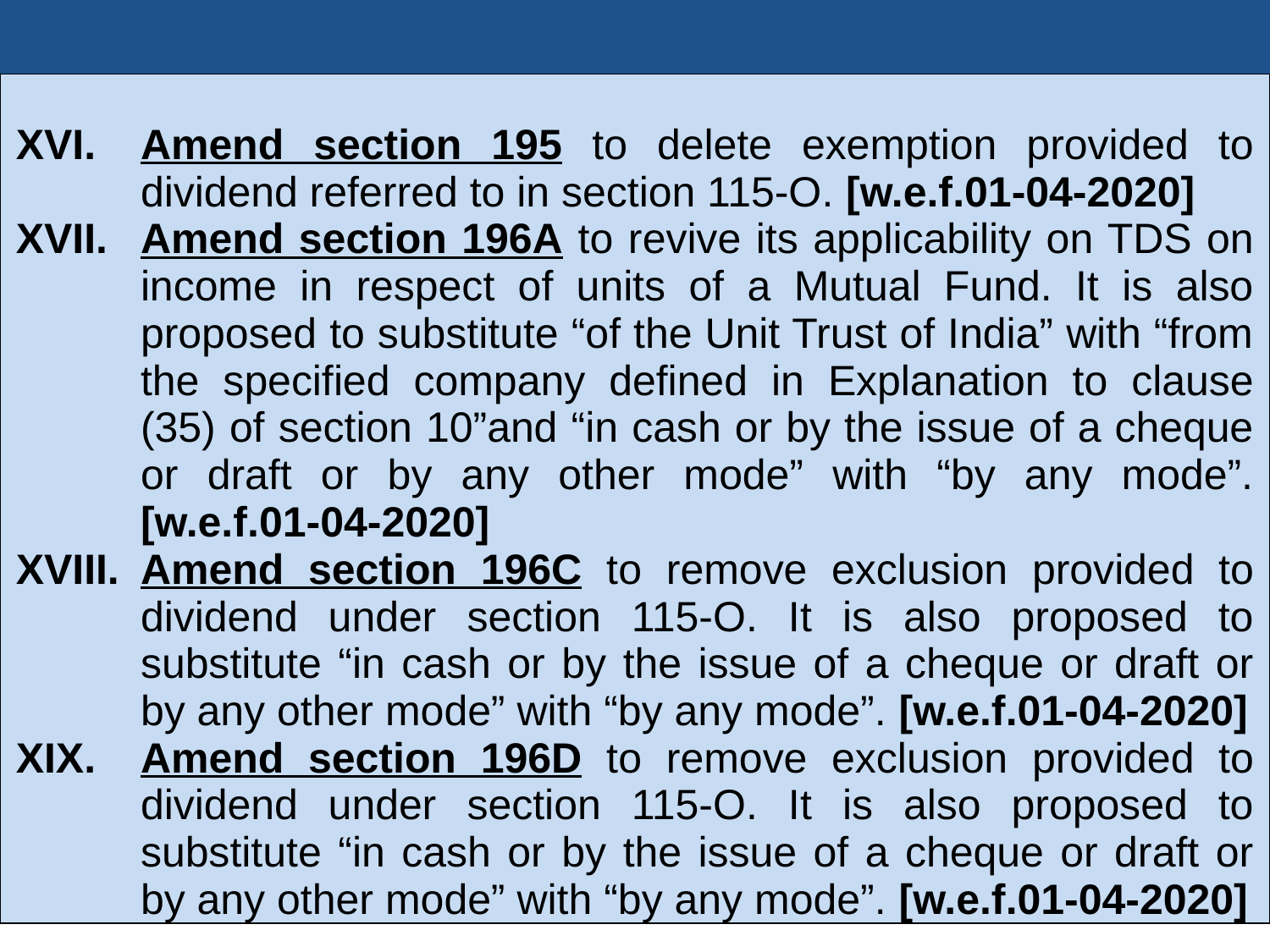

Contd….
#
| Amend section 195 to delete exemption provided to dividend referred to in section 115-O. [w.e.f.01-04-2020] Amend section 196A to revive its applicability on TDS on income in respect of units of a Mutual Fund. It is also proposed to substitute “of the Unit Trust of India” with “from the specified company defined in Explanation to clause (35) of section 10”and “in cash or by the issue of a cheque or draft or by any other mode” with “by any mode”. [w.e.f.01-04-2020] Amend section 196C to remove exclusion provided to dividend under section 115-O. It is also proposed to substitute “in cash or by the issue of a cheque or draft or by any other mode” with “by any mode”. [w.e.f.01-04-2020] Amend section 196D to remove exclusion provided to dividend under section 115-O. It is also proposed to substitute “in cash or by the issue of a cheque or draft or by any other mode” with “by any mode”. [w.e.f.01-04-2020] |
| --- |
184